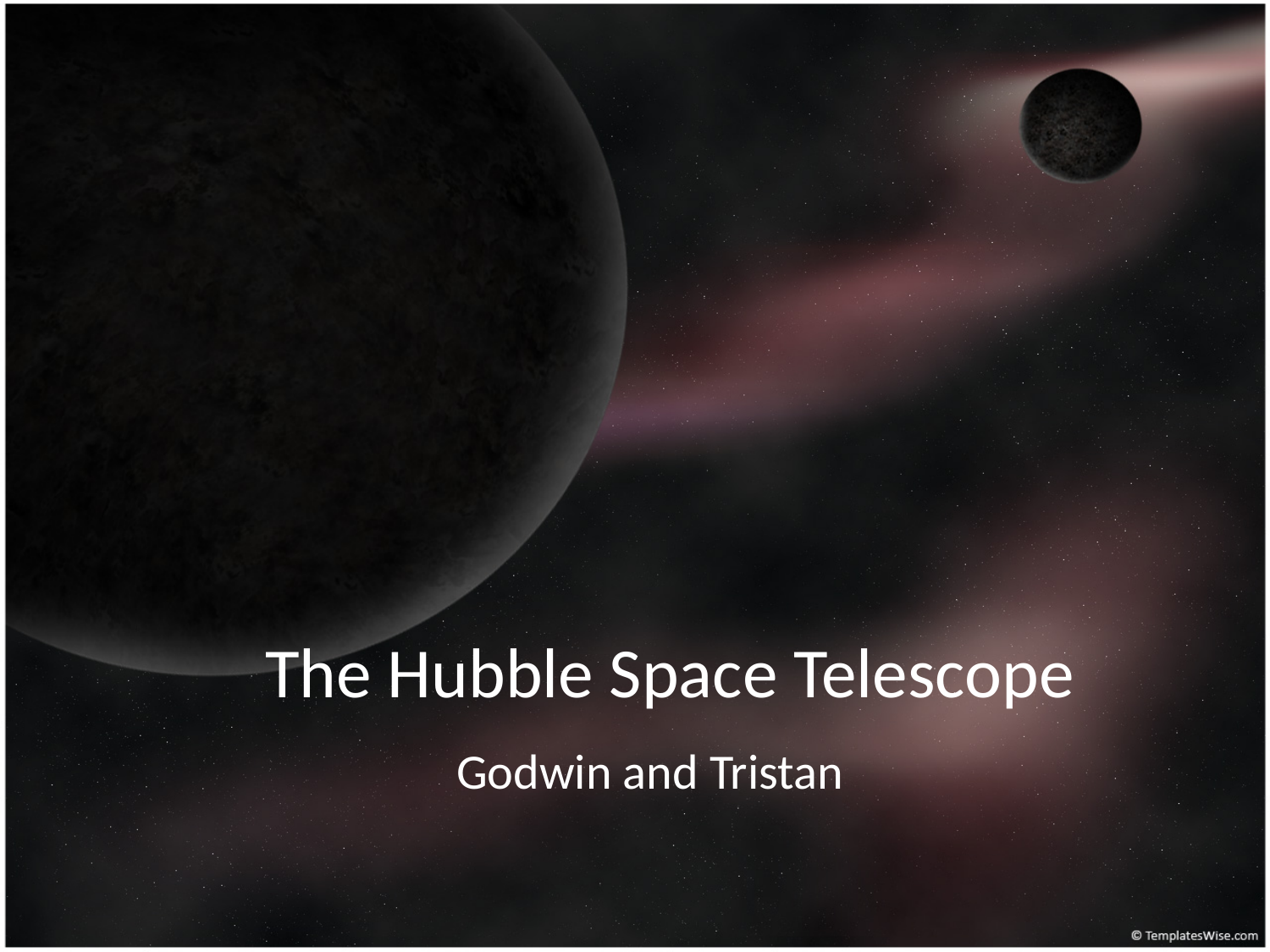

# The Hubble Space Telescope
Godwin and Tristan